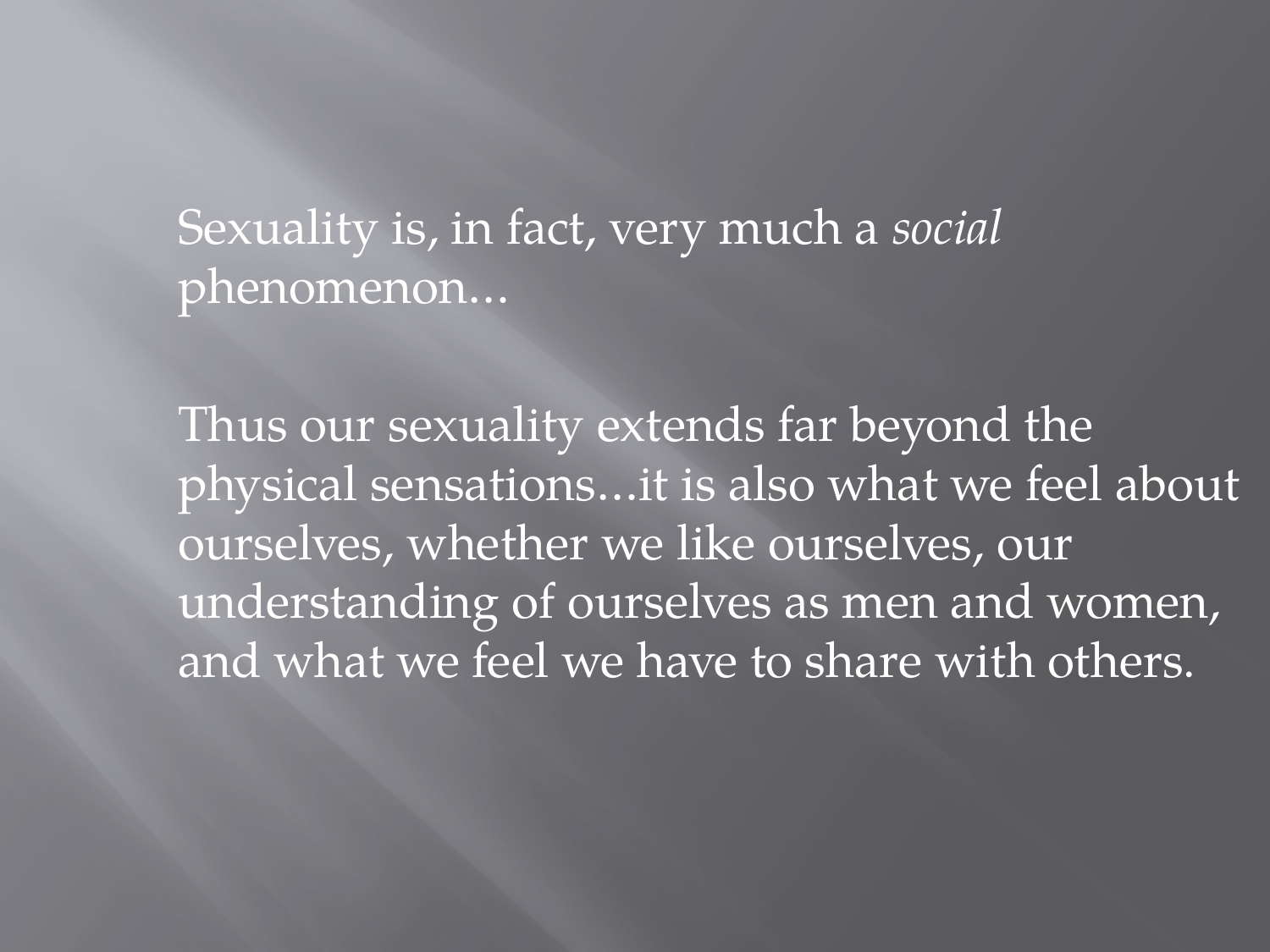

Sexuality is, in fact, very much a social phenomenon…

	Thus our sexuality extends far beyond the physical sensations…it is also what we feel about ourselves, whether we like ourselves, our understanding of ourselves as men and women, and what we feel we have to share with others.